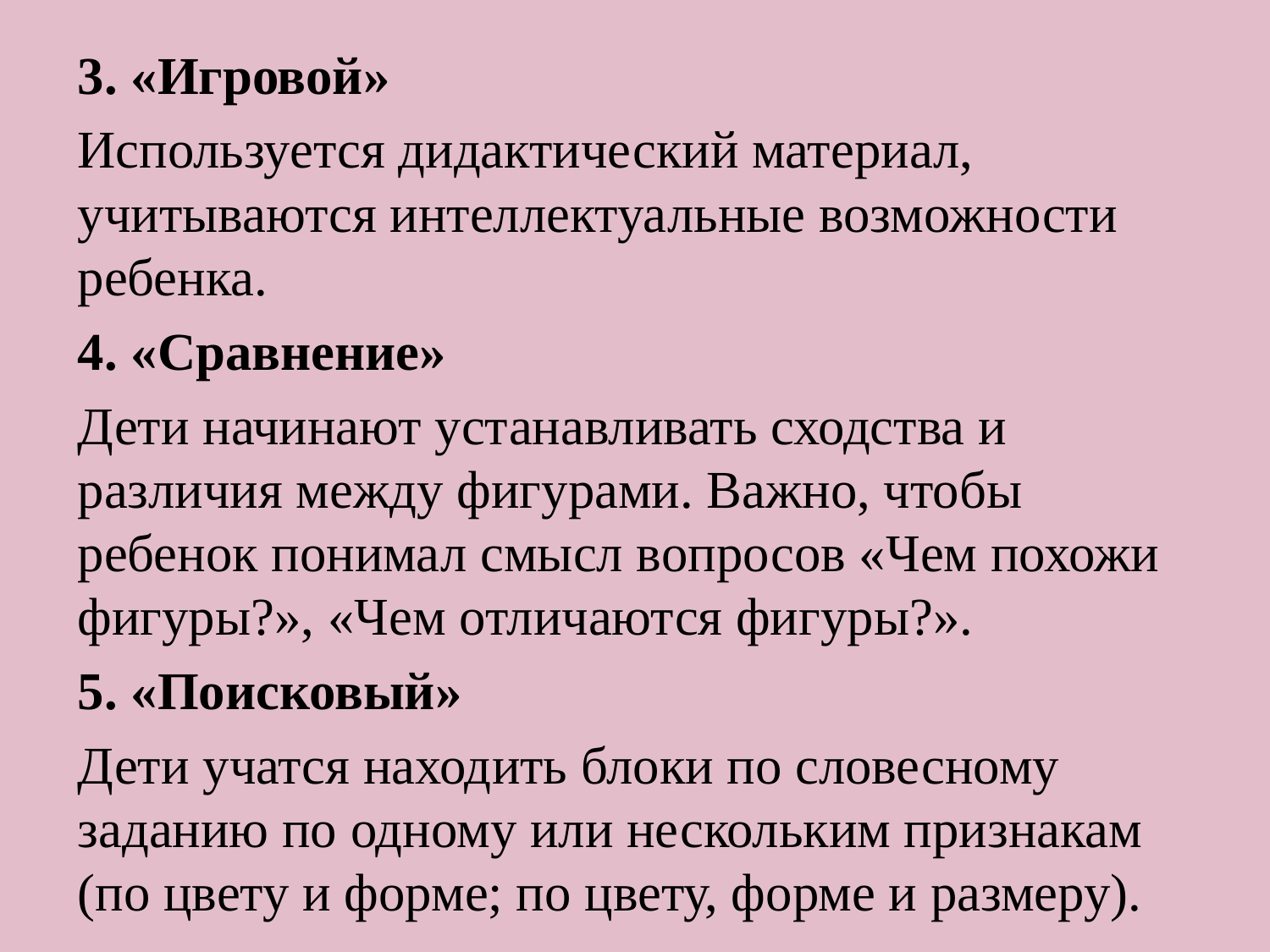

3. «Игровой»
Используется дидактический материал, учитываются интеллектуальные возможности ребенка.
4. «Сравнение»
Дети начинают устанавливать сходства и различия между фигурами. Важно, чтобы ребенок понимал смысл вопросов «Чем похожи фигуры?», «Чем отличаются фигуры?».
5. «Поисковый»
Дети учатся находить блоки по словесному заданию по одному или нескольким признакам (по цвету и форме; по цвету, форме и размеру).